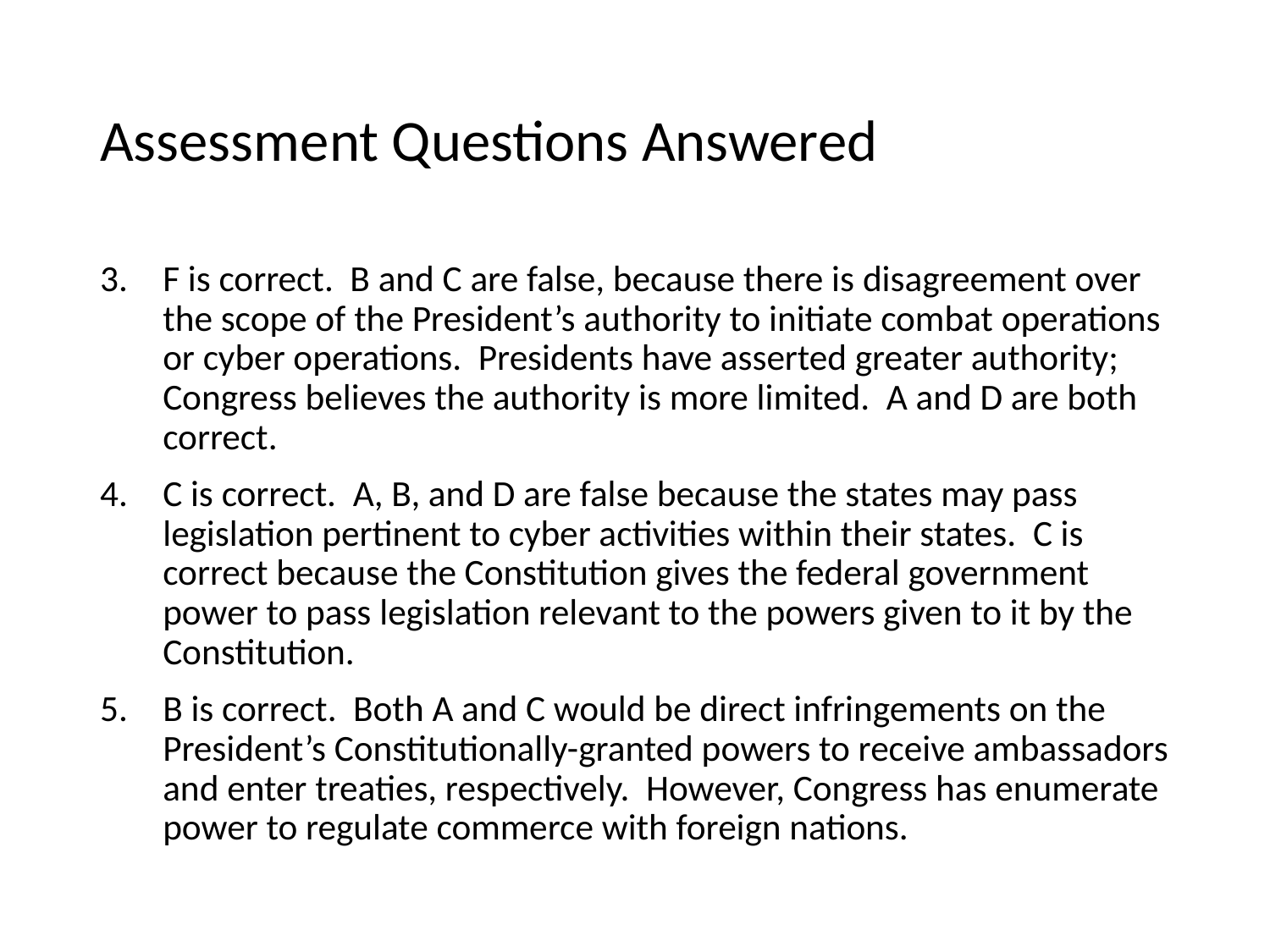

# Assessment Questions Answered
F is correct.  B and C are false, because there is disagreement over the scope of the President’s authority to initiate combat operations or cyber operations.  Presidents have asserted greater authority; Congress believes the authority is more limited.  A and D are both correct.
C is correct.  A, B, and D are false because the states may pass legislation pertinent to cyber activities within their states.  C is correct because the Constitution gives the federal government power to pass legislation relevant to the powers given to it by the Constitution.
B is correct.  Both A and C would be direct infringements on the President’s Constitutionally-granted powers to receive ambassadors and enter treaties, respectively.  However, Congress has enumerate power to regulate commerce with foreign nations.